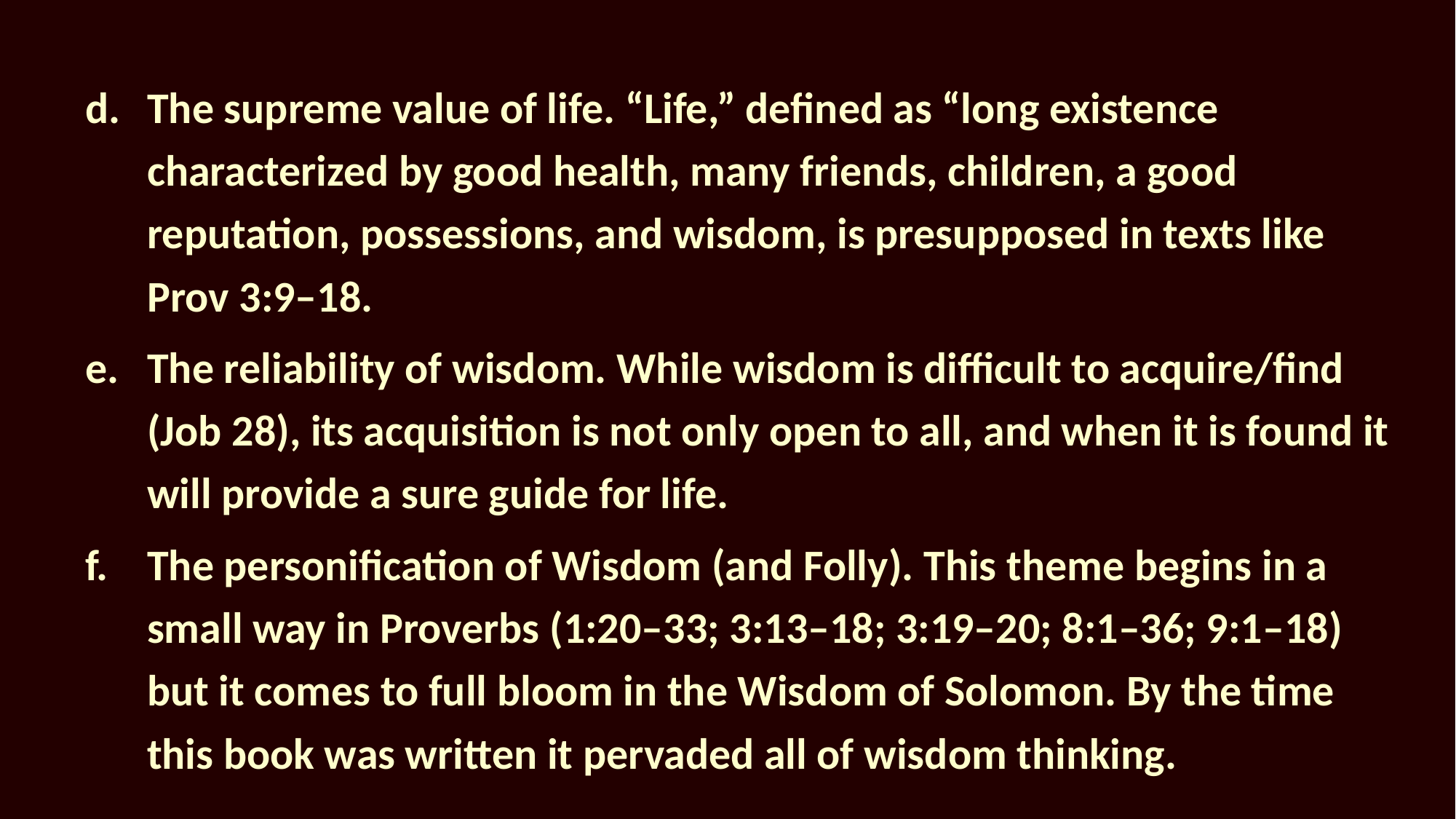

d.		The supreme value of life. “Life,” defined as “long existence characterized by good health, many friends, children, a good reputation, possessions, and wisdom, is presupposed in texts like Prov 3:9–18.
e.		The reliability of wisdom. While wisdom is difficult to acquire/find (Job 28), its acquisition is not only open to all, and when it is found it will provide a sure guide for life.
f.		The personification of Wisdom (and Folly). This theme begins in a small way in Proverbs (1:20–33; 3:13–18; 3:19–20; 8:1–36; 9:1–18) but it comes to full bloom in the Wisdom of Solomon. By the time this book was written it pervaded all of wisdom thinking.